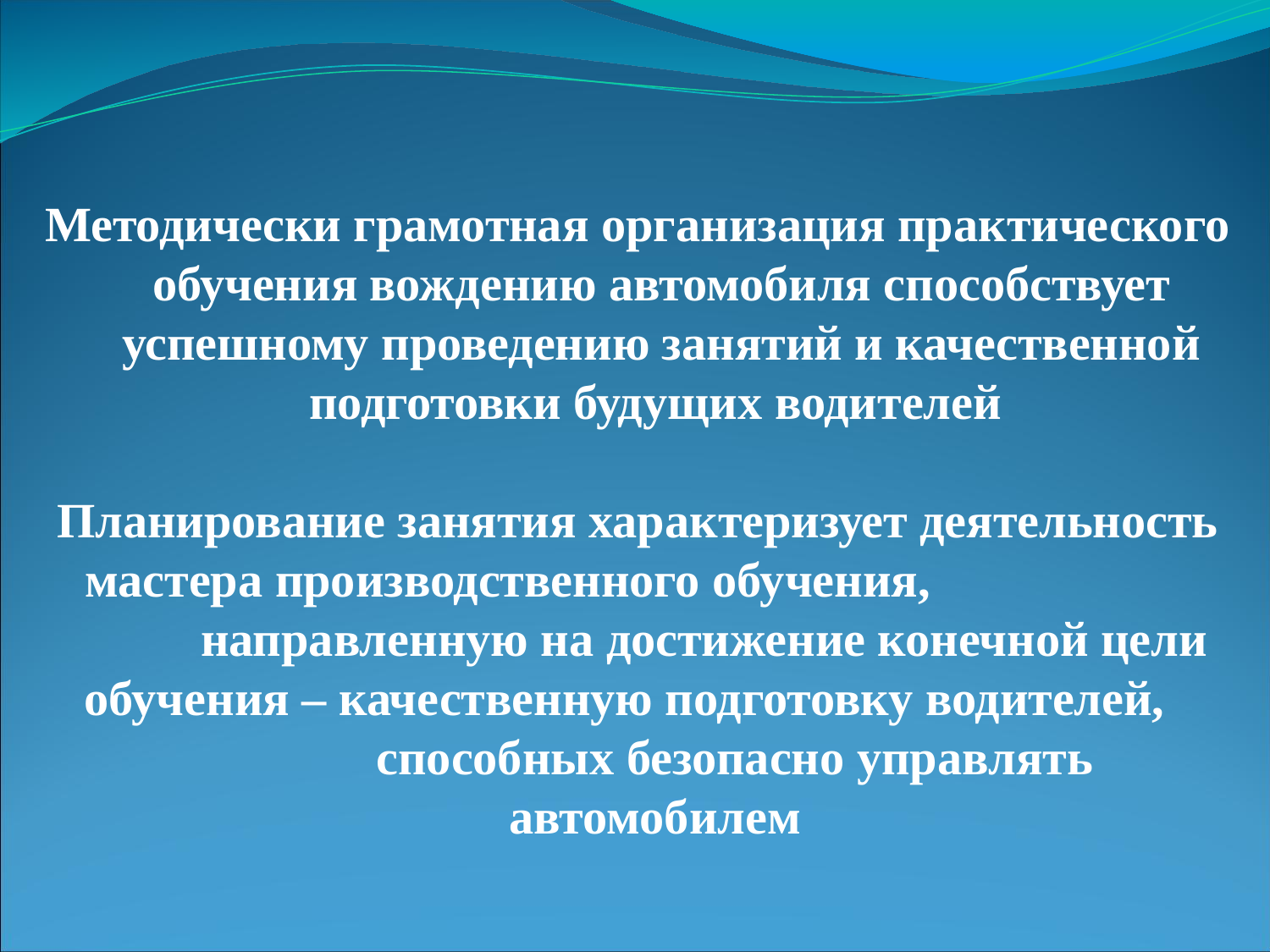

Методически грамотная организация практического обучения вождению автомобиля способствует успешному проведению занятий и качественной подготовки будущих водителей

Планирование занятия характеризует деятельность мастера производственного обучения,                                 направленную на достижение конечной цели обучения – качественную подготовку водителей,                   способных безопасно управлять автомобилем